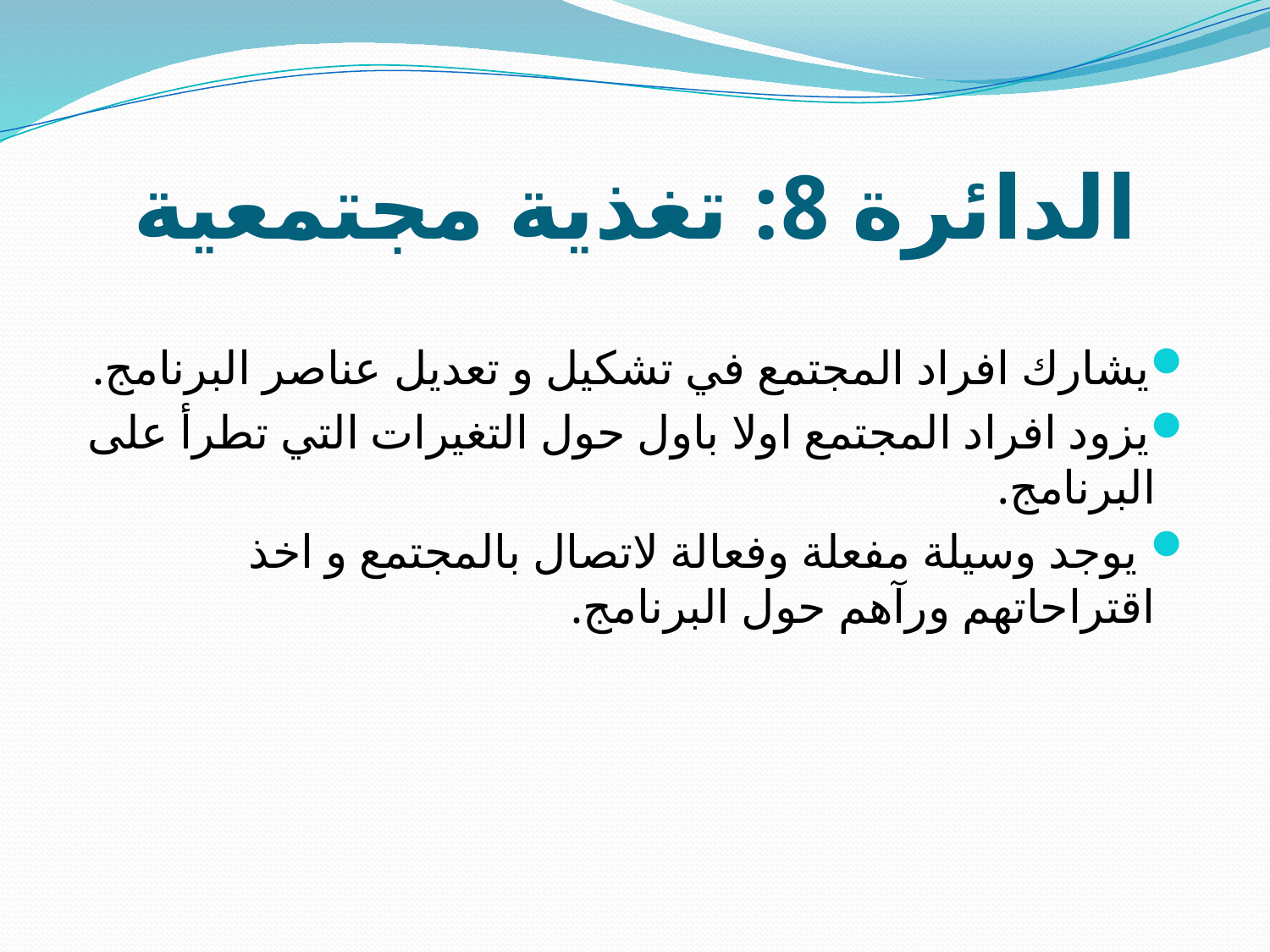

# الدائرة 8: تغذية مجتمعية

يشارك افراد المجتمع في تشكيل و تعديل عناصر البرنامج.
يزود افراد المجتمع اولا باول حول التغيرات التي تطرأ على البرنامج.
 يوجد وسيلة مفعلة وفعالة لاتصال بالمجتمع و اخذ اقتراحاتهم ورآهم حول البرنامج.